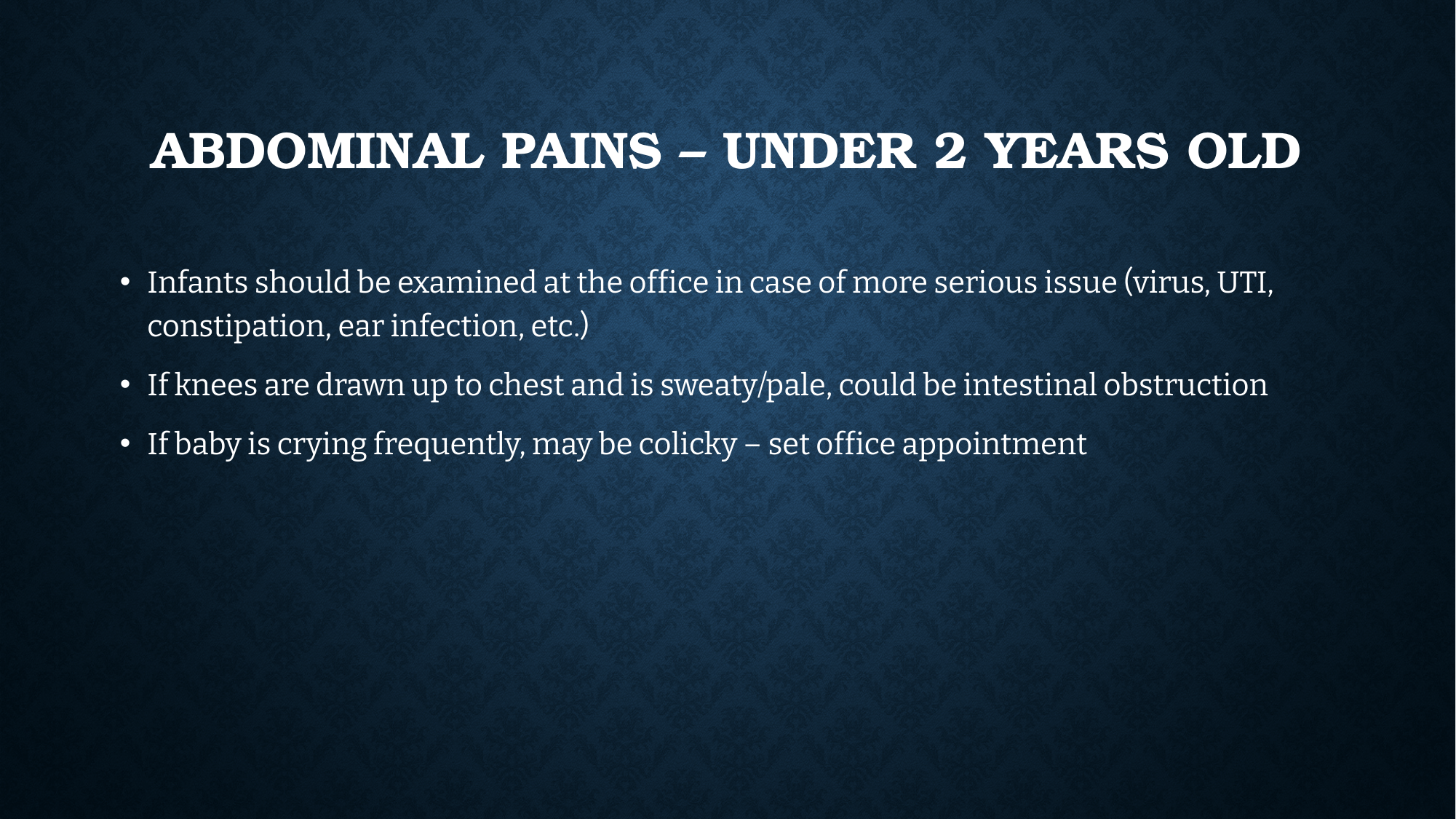

# Abdominal Pains – Under 2 Years Old
Infants should be examined at the office in case of more serious issue (virus, UTI, constipation, ear infection, etc.)
If knees are drawn up to chest and is sweaty/pale, could be intestinal obstruction
If baby is crying frequently, may be colicky – set office appointment